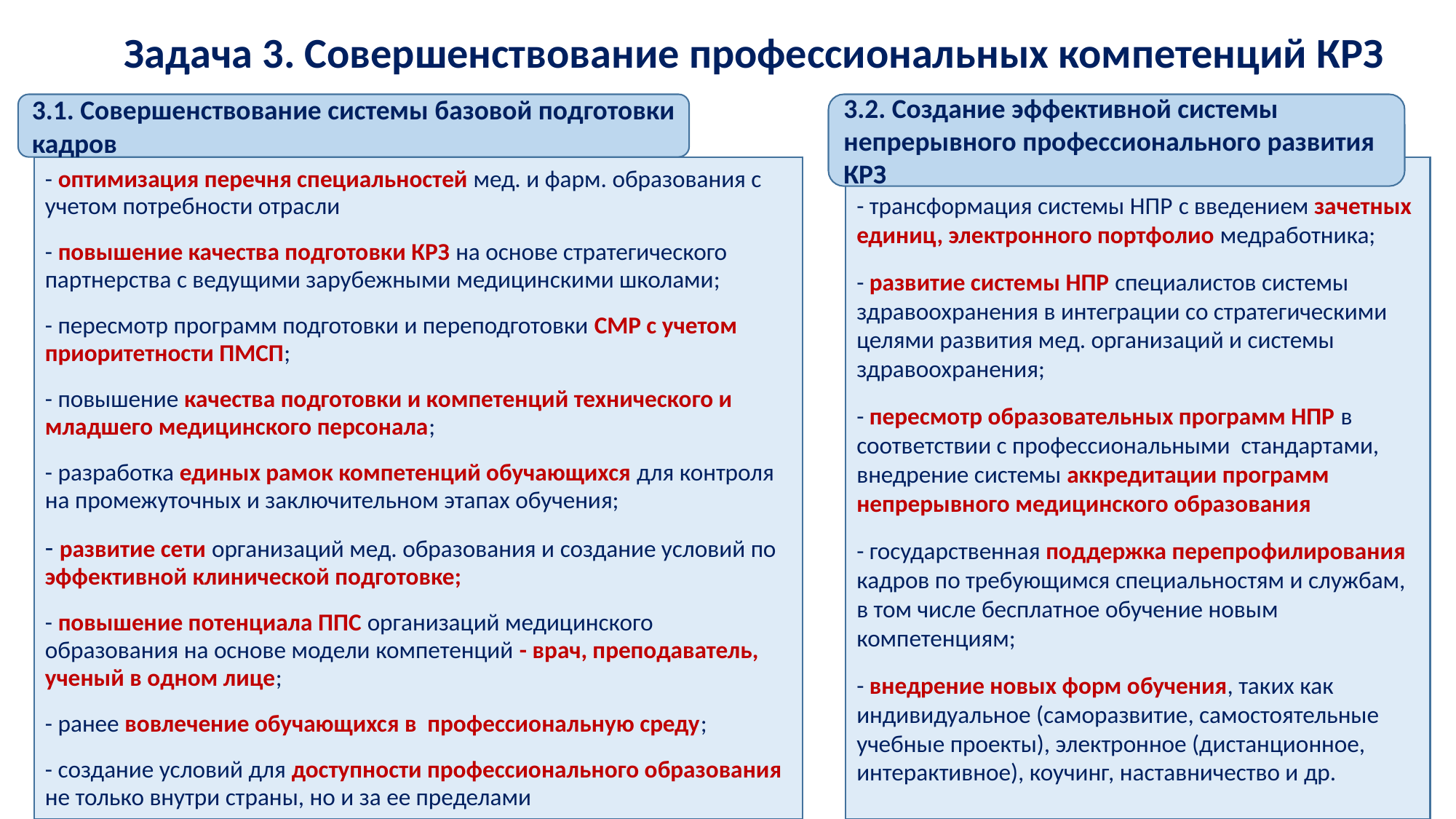

# Задача 3. Совершенствование профессиональных компетенций КРЗ
3.2. Создание эффективной системы непрерывного профессионального развития КРЗ
3.1. Совершенствование системы базовой подготовки кадров
- оптимизация перечня специальностей мед. и фарм. образования с учетом потребности отрасли
- повышение качества подготовки КРЗ на основе стратегического партнерства с ведущими зарубежными медицинскими школами;
- пересмотр программ подготовки и переподготовки СМР с учетом приоритетности ПМСП;
- повышение качества подготовки и компетенций технического и младшего медицинского персонала;
- разработка единых рамок компетенций обучающихся для контроля на промежуточных и заключительном этапах обучения;
- развитие сети организаций мед. образования и создание условий по эффективной клинической подготовке;
- повышение потенциала ППС организаций медицинского образования на основе модели компетенций - врач, преподаватель, ученый в одном лице;
- ранее вовлечение обучающихся в  профессиональную среду;
- создание условий для доступности профессионального образования не только внутри страны, но и за ее пределами
- трансформация системы НПР с введением зачетных единиц, электронного портфолио медработника;
- развитие системы НПР специалистов системы здравоохранения в интеграции со стратегическими целями развития мед. организаций и системы здравоохранения;
- пересмотр образовательных программ НПР в соответствии с профессиональными  стандартами, внедрение системы аккредитации программ непрерывного медицинского образования
- государственная поддержка перепрофилирования кадров по требующимся специальностям и службам, в том числе бесплатное обучение новым компетенциям;
- внедрение новых форм обучения, таких как индивидуальное (саморазвитие, самостоятельные учебные проекты), электронное (дистанционное, интерактивное), коучинг, наставничество и др.